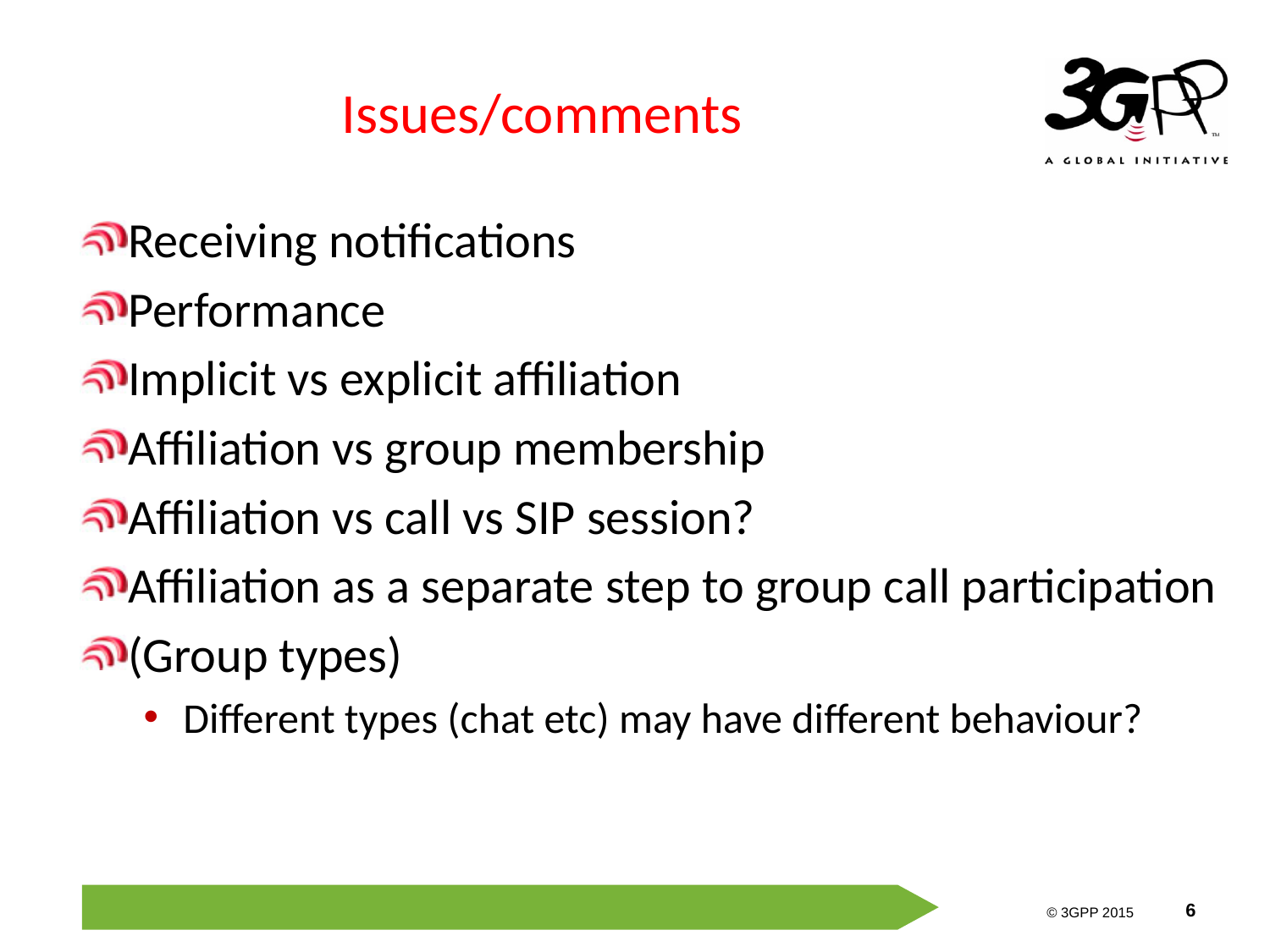

# Issues/comments
Receiving notifications
Performance
Implicit vs explicit affiliation
Affiliation vs group membership
Affiliation vs call vs SIP session?
Affiliation as a separate step to group call participation
(Group types)
Different types (chat etc) may have different behaviour?